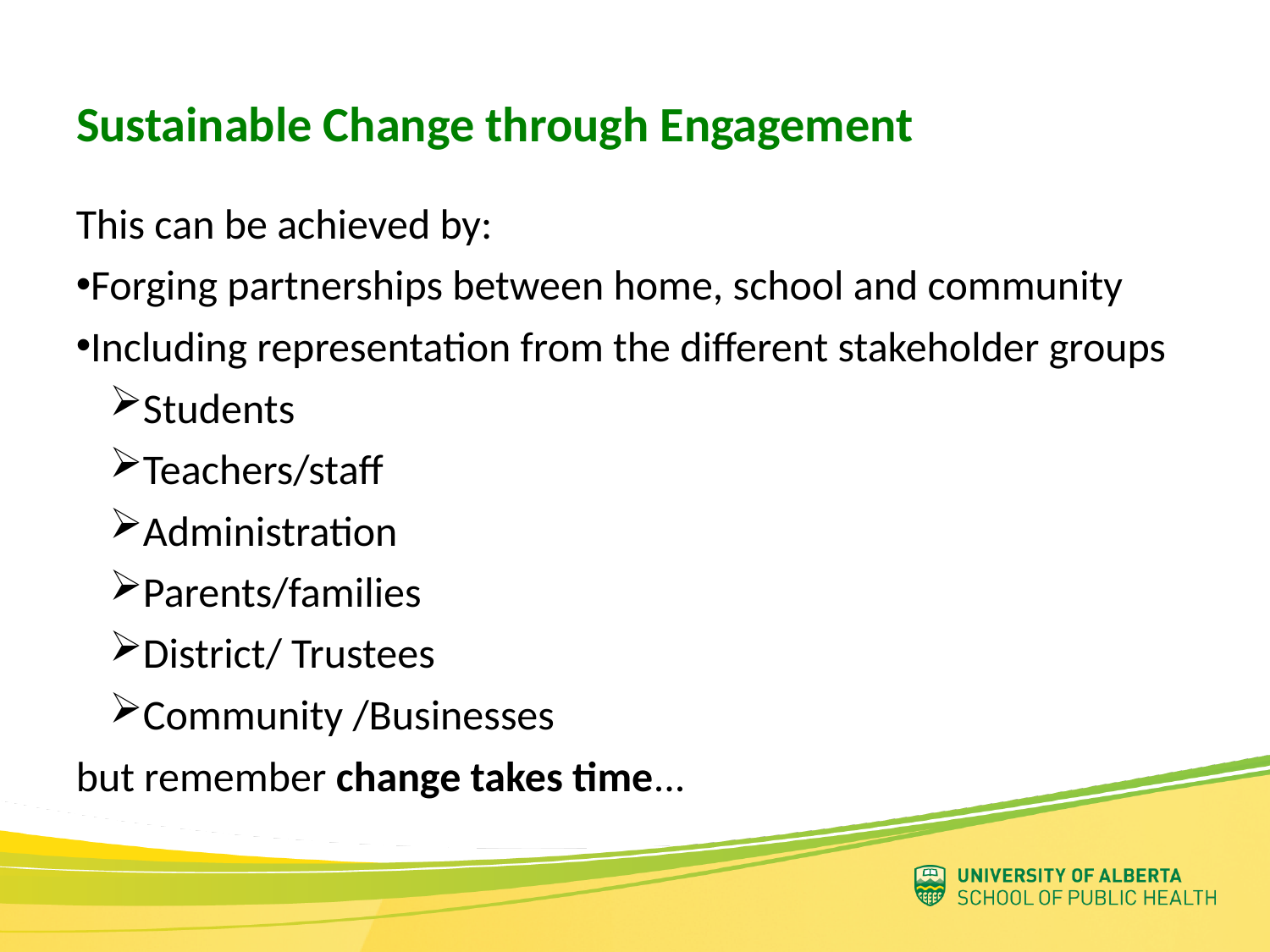

# Sustainable Change through Engagement
This can be achieved by:
Forging partnerships between home, school and community
Including representation from the different stakeholder groups
Students
Teachers/staff
Administration
Parents/families
District/ Trustees
Community /Businesses
but remember change takes time...